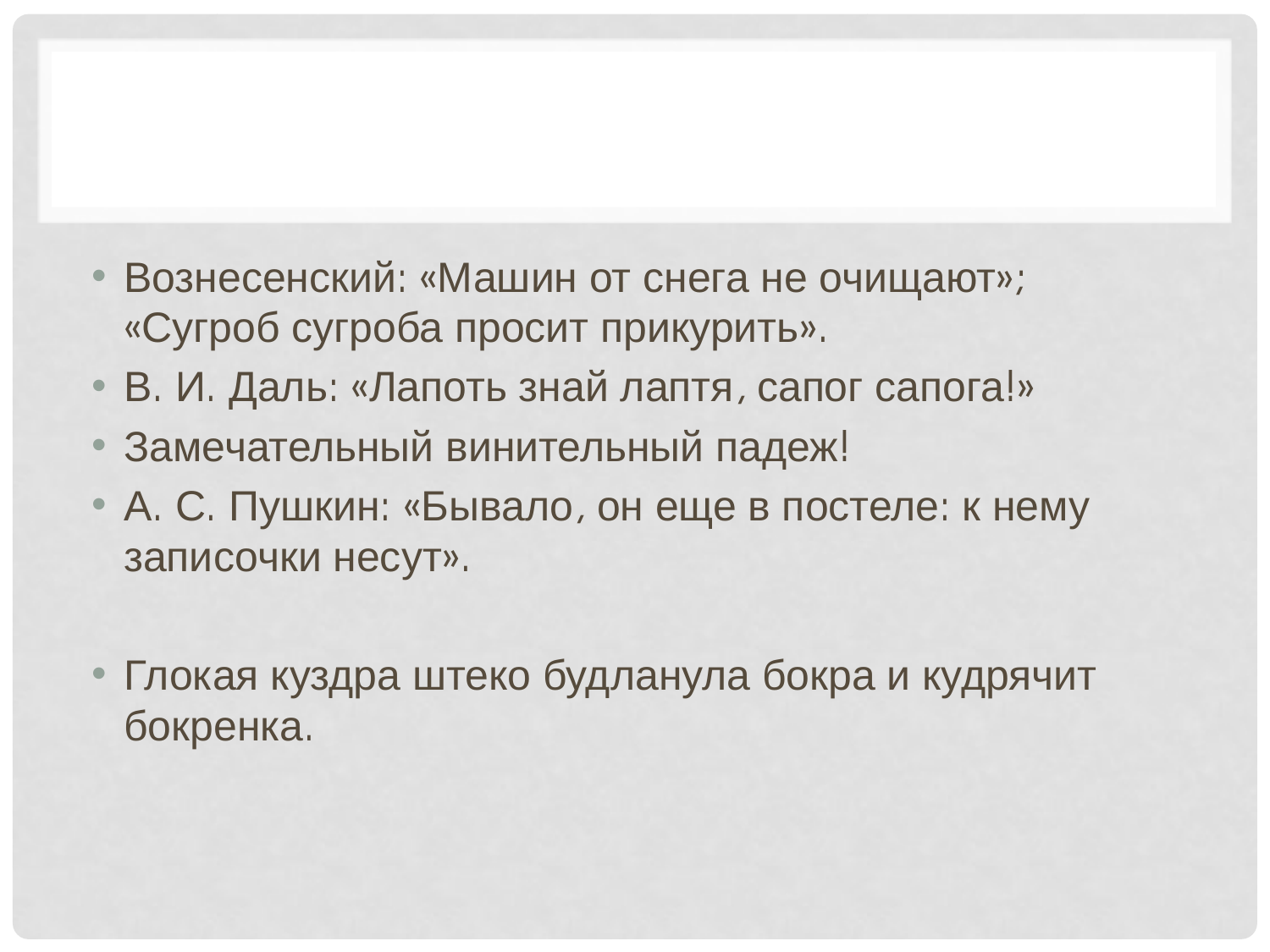

#
Вознесенский: «Машин от снега не очищают»; «Сугроб сугроба просит прикурить».
В. И. Даль: «Лапоть знай лаптя, сапог сапога!»
Замечательный винительный падеж!
А. С. Пушкин: «Бывало, он еще в постеле: к нему записочки несут».

Глокая куздра штеко будланула бокра и кудрячит бокренка.